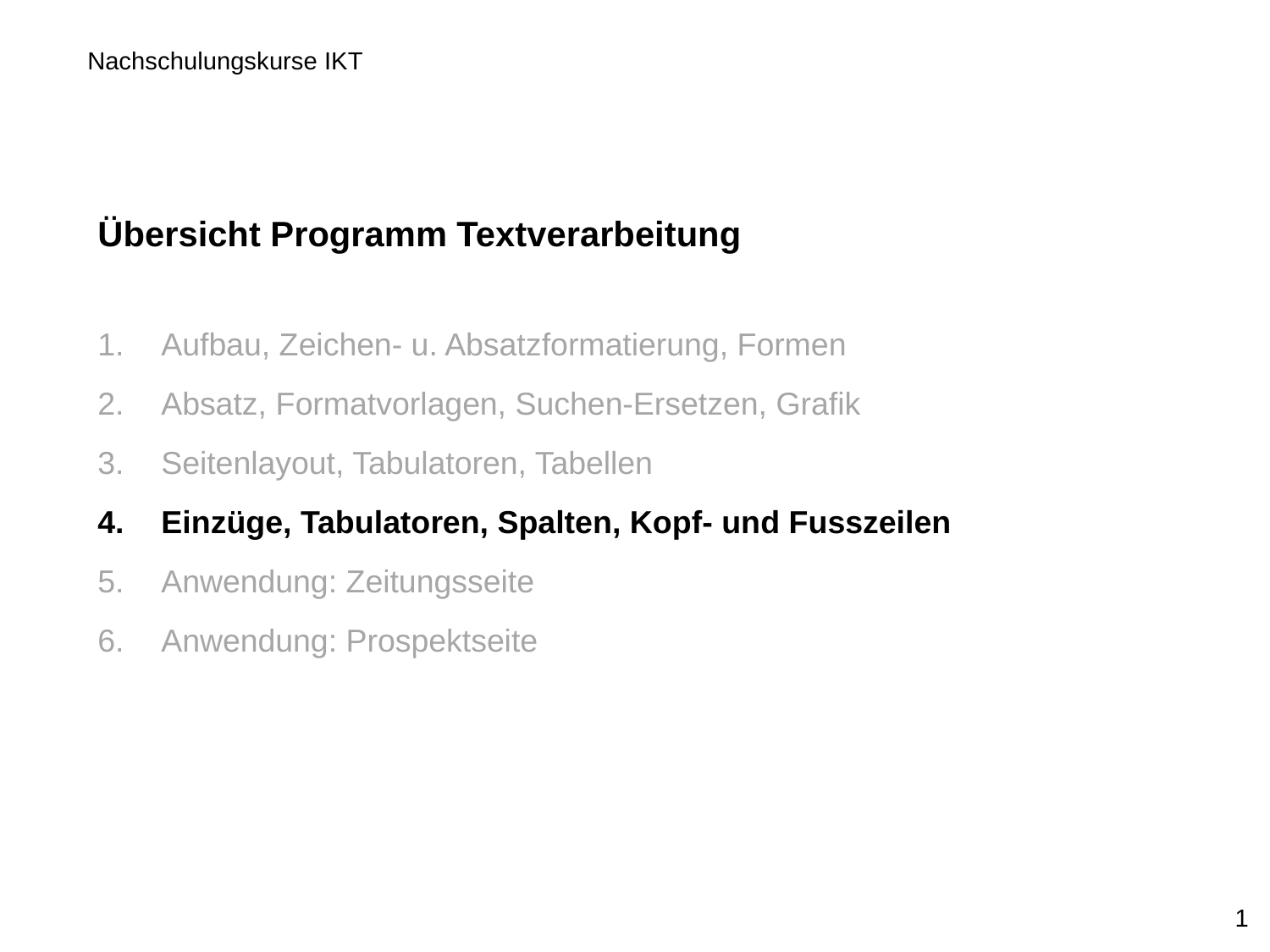

# Nachschulungskurse IKT
Übersicht Programm Textverarbeitung

Aufbau, Zeichen- u. Absatzformatierung, Formen
Absatz, Formatvorlagen, Suchen-Ersetzen, Grafik
Seitenlayout, Tabulatoren, Tabellen
Einzüge, Tabulatoren, Spalten, Kopf- und Fusszeilen
Anwendung: Zeitungsseite
Anwendung: Prospektseite

1